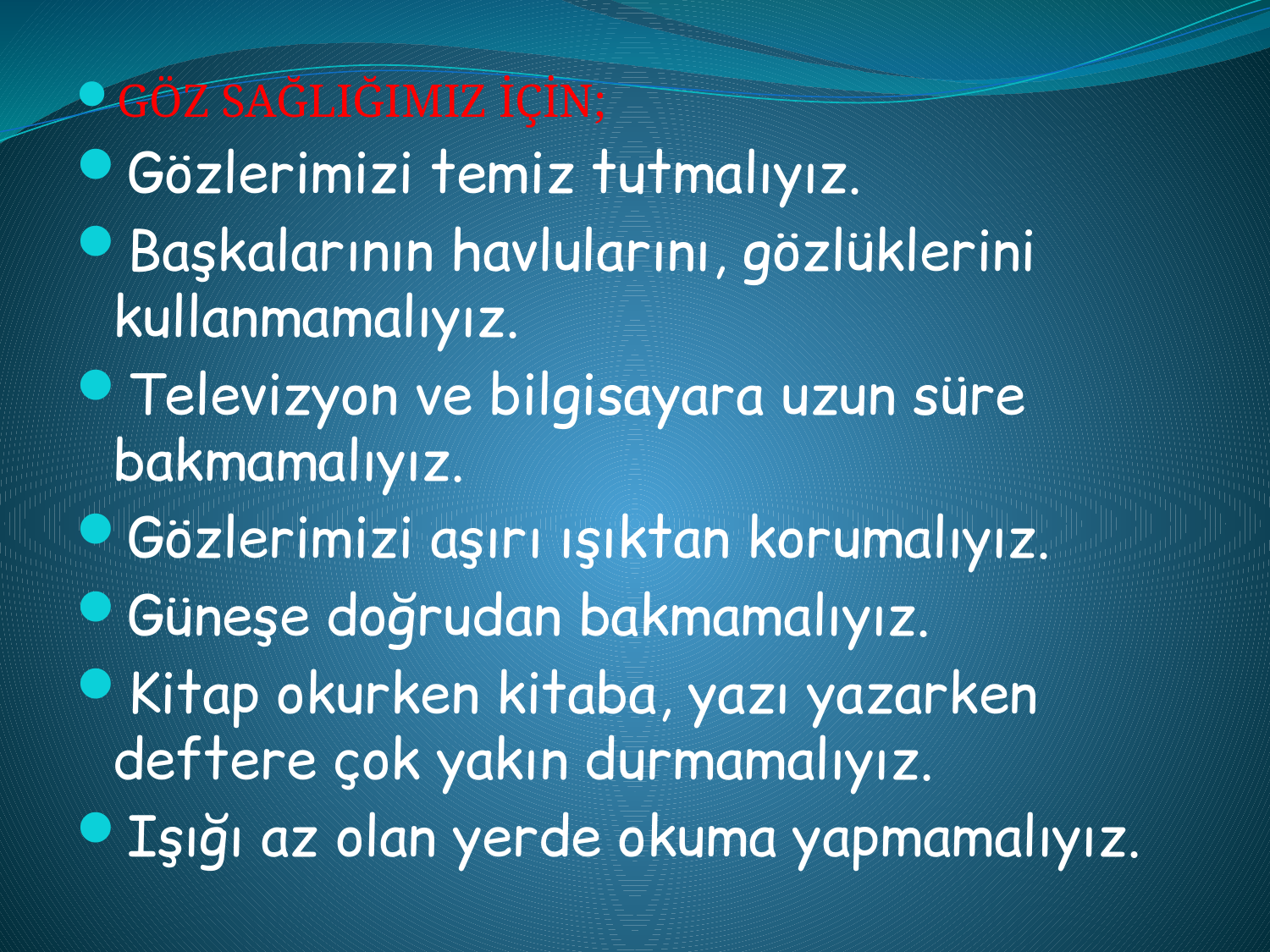

GÖZ SAĞLIĞIMIZ İÇİN;
Gözlerimizi temiz tutmalıyız.
Başkalarının havlularını, gözlüklerini kullanmamalıyız.
Televizyon ve bilgisayara uzun süre bakmamalıyız.
Gözlerimizi aşırı ışıktan korumalıyız.
Güneşe doğrudan bakmamalıyız.
Kitap okurken kitaba, yazı yazarken deftere çok yakın durmamalıyız.
Işığı az olan yerde okuma yapmamalıyız.